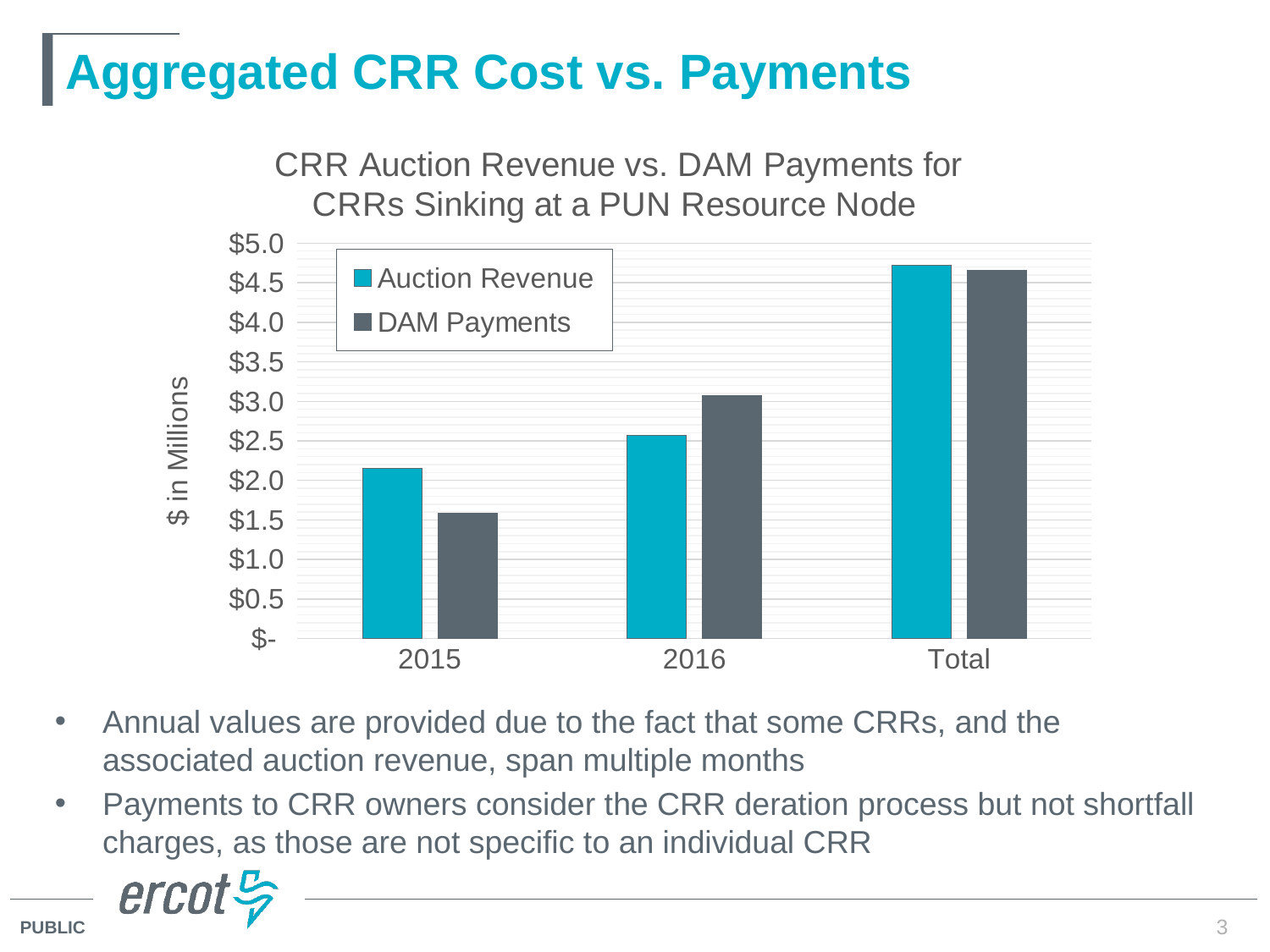

# Aggregated CRR Cost vs. Payments

### Chart: CRR Auction Revenue vs. DAM Payments for CRRs Sinking at a PUN Resource Node

| Category | Auction Revenue | DAM Payments |
|---|---|---|
| 2015 | 2.1553898899999995 | 1.58890971 |
| 2016 | 2.5678001199999994 | 3.0717937400000004 |
| Total | 4.723190009999999 | 4.66070345 |
Annual values are provided due to the fact that some CRRs, and the associated auction revenue, span multiple months
Payments to CRR owners consider the CRR deration process but not shortfall charges, as those are not specific to an individual CRR
3